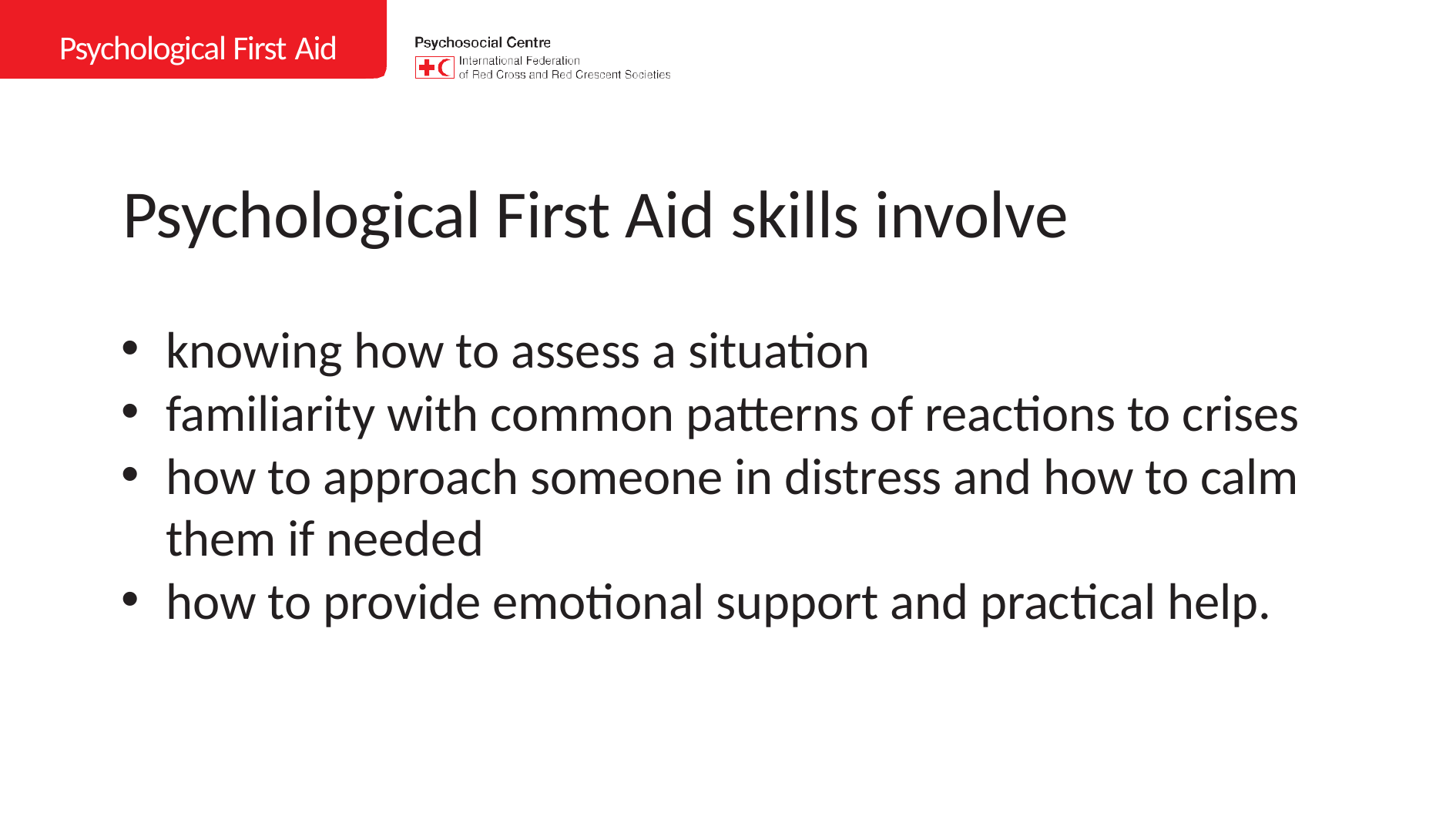

Psychological First Aid

Psychological First Aid skills involve

knowing how to assess a situation
familiarity with common patterns of reactions to crises
how to approach someone in distress and how to calm them if needed
how to provide emotional support and practical help.

SYRIAN ARAB RED CRESCENT